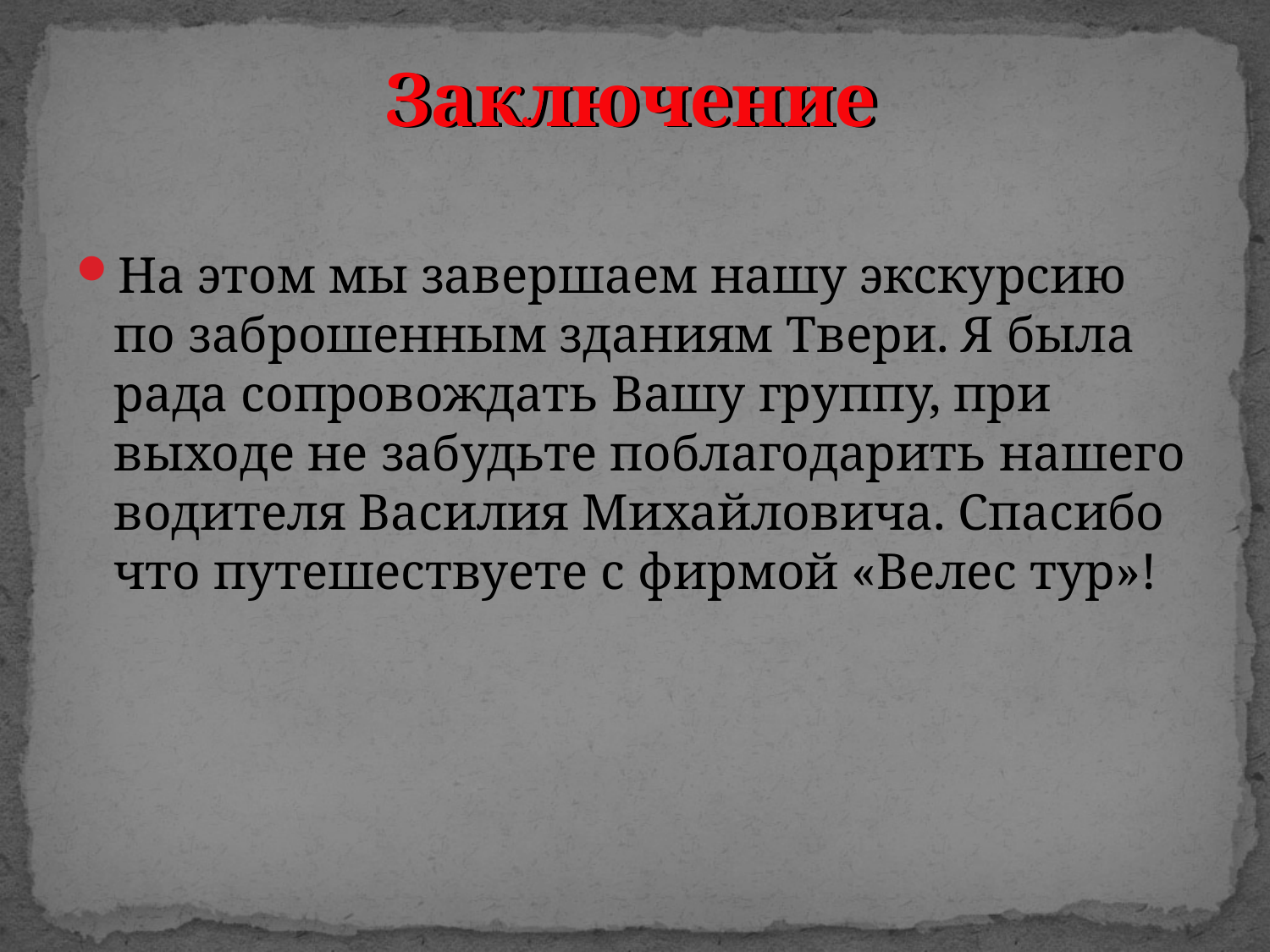

Заключение
# Заключение
На этом мы завершаем нашу экскурсию по заброшенным зданиям Твери. Я была рада сопровождать Вашу группу, при выходе не забудьте поблагодарить нашего водителя Василия Михайловича. Спасибо что путешествуете с фирмой «Велес тур»!